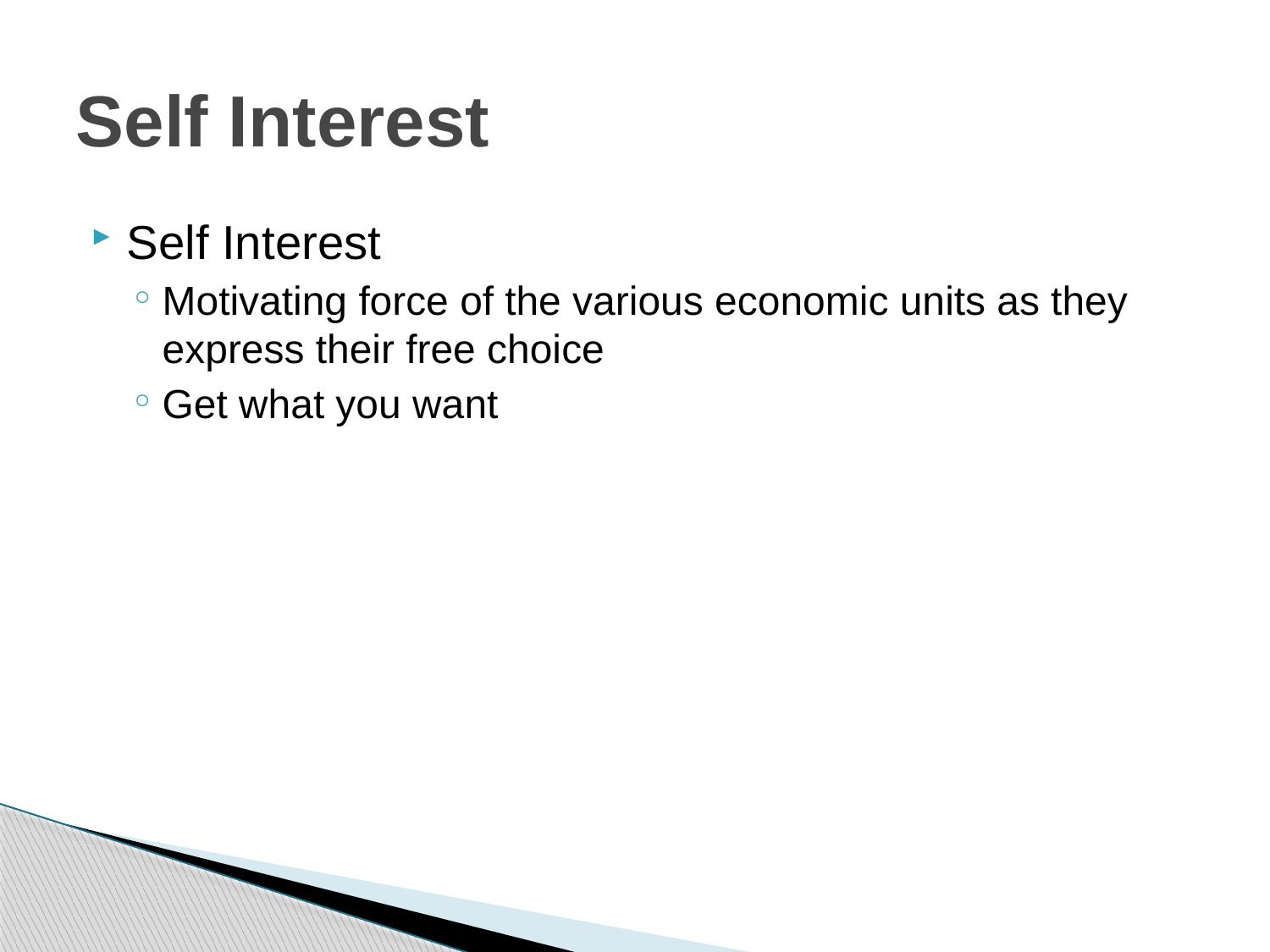

# Self Interest
Self Interest
Motivating force of the various economic units as they express their free choice
Get what you want